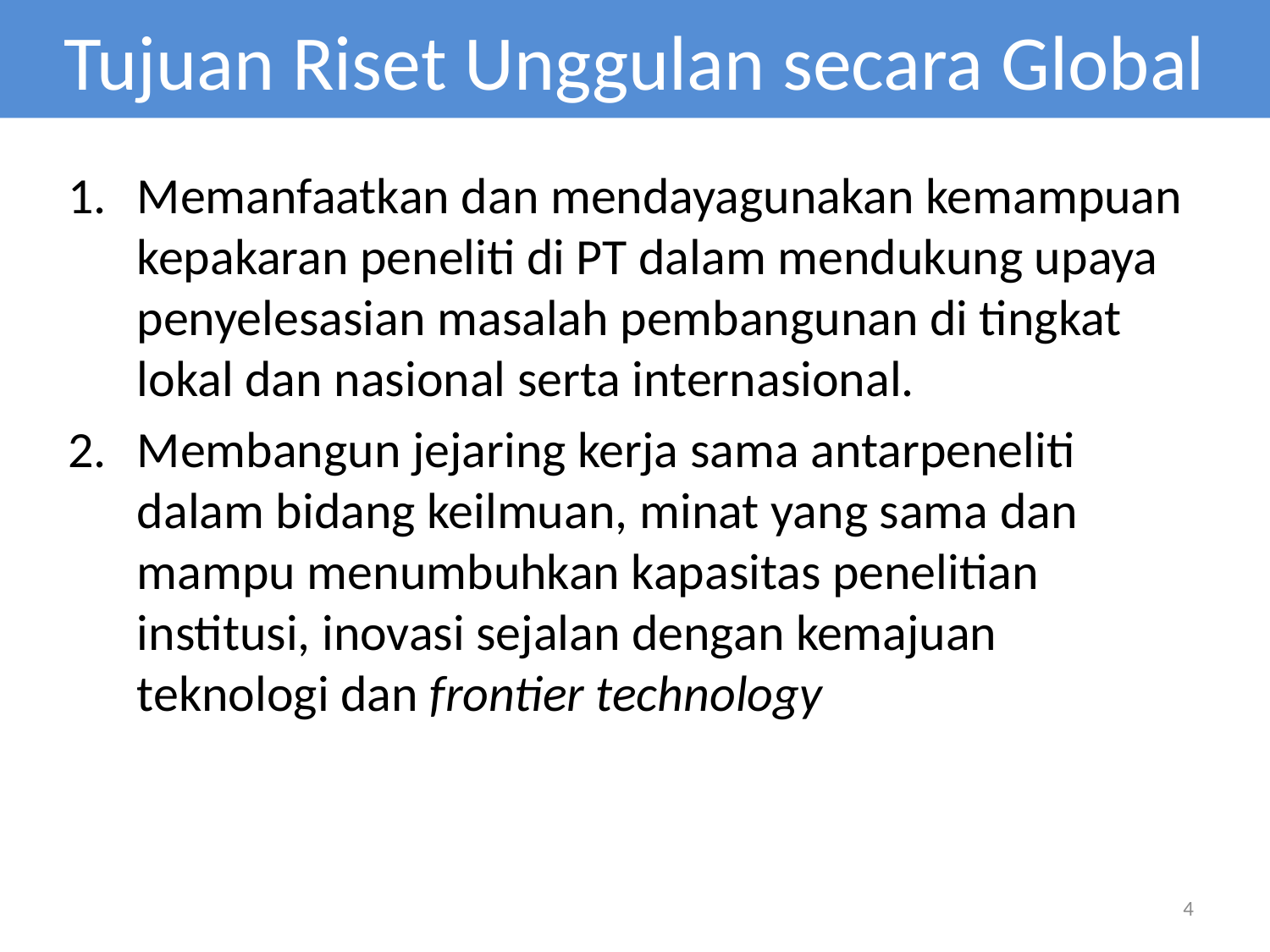

# Tujuan Riset Unggulan secara Global
Memanfaatkan dan mendayagunakan kemampuan kepakaran peneliti di PT dalam mendukung upaya penyelesasian masalah pembangunan di tingkat lokal dan nasional serta internasional.
Membangun jejaring kerja sama antarpeneliti dalam bidang keilmuan, minat yang sama dan mampu menumbuhkan kapasitas penelitian institusi, inovasi sejalan dengan kemajuan teknologi dan frontier technology
4